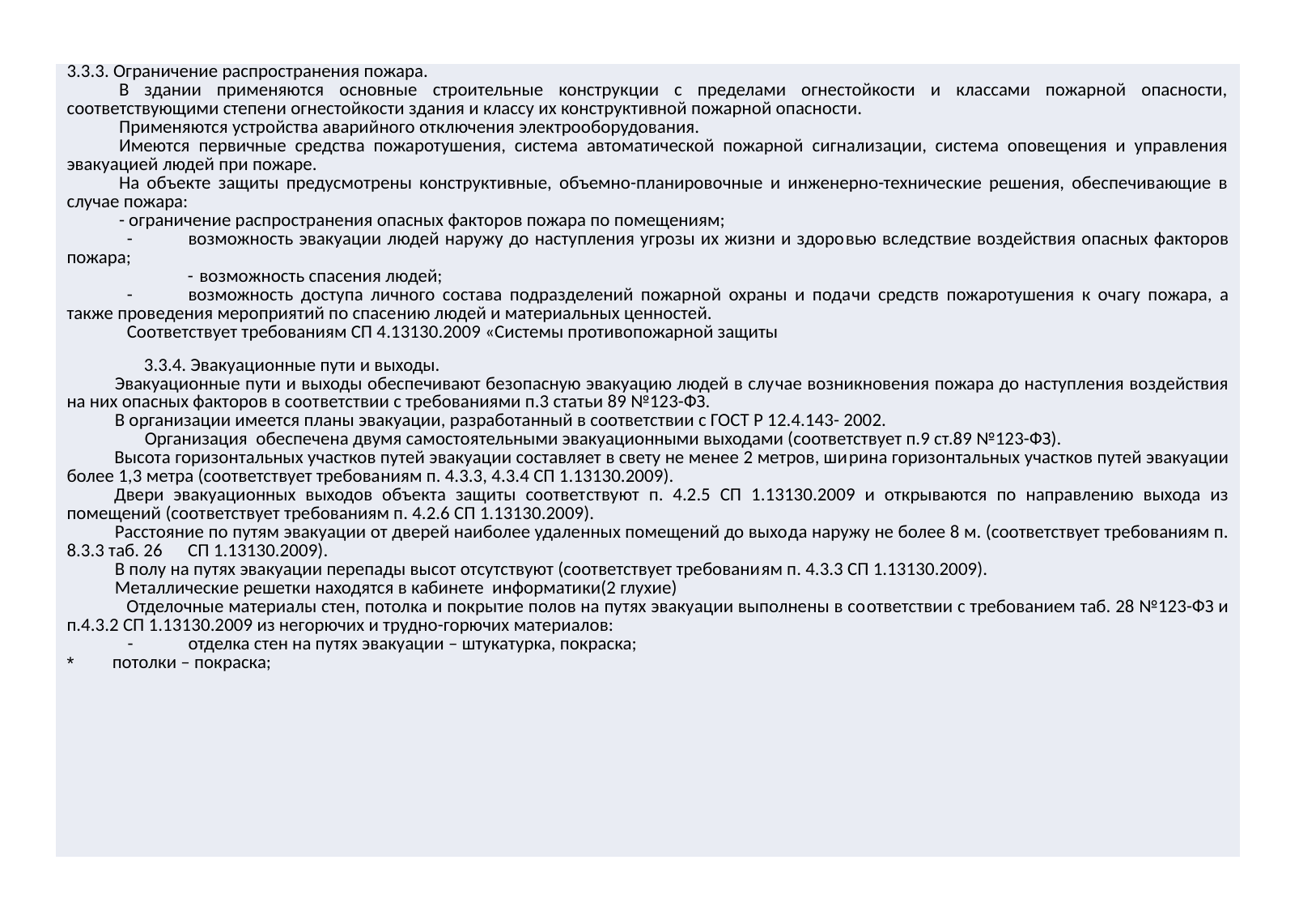

| 3.3.3. Ограничение распространения пожара. В здании применяются основные строительные конструкции с пределами огнестойкости и классами пожарной опасности, соответствующими степени огнестойкости здания и классу их конструктивной пожарной опасности. Применяются устройства аварийного отключения электрооборудования. Имеются первичные средства пожаротушения, система автоматической пожарной сигнализации, система оповещения и управления эвакуацией людей при пожаре. На объекте защиты предусмотрены конструктивные, объемно-планировочные и инженерно-технические решения, обеспечивающие в случае пожара: - ограничение распространения опасных факторов пожара по помещениям; - возможность эвакуации людей наружу до наступления угрозы их жизни и здоро­вью вследствие воздействия опасных факторов пожара; - возможность спасения людей; - возможность доступа личного состава подразделений пожарной охраны и пода­чи средств пожаротушения к очагу пожара, а также проведения мероприятий по спасе­нию людей и материальных ценностей. Соответствует требованиям СП 4.13130.2009 «Системы противопожарной защиты 3.3.4. Эвакуационные пути и выходы. Эвакуационные пути и выходы обеспечивают безопасную эвакуацию людей в слу­чае возникновения пожара до наступления воздействия на них опасных факторов в соот­ветствии с требованиями п.3 статьи 89 №123-ФЗ. В организации имеется планы эвакуации, разработанный в соответствии с ГОСТ Р 12.4.143- 2002. Организация обеспечена двумя самостоятельными эвакуационными выходами (соответствует п.9 ст.89 №123-ФЗ). Высота горизонтальных участков путей эвакуации составляет в свету не менее 2 метров, ши­рина горизонтальных участков путей эвакуации более 1,3 метра (соответствует требова­ниям п. 4.3.3, 4.3.4 СП 1.13130.2009). Двери эвакуационных выходов объекта защиты соответ­ствуют п. 4.2.5 СП 1.13130.2009 и открываются по направлению выхода из помещений (соот­ветствует требованиям п. 4.2.6 СП 1.13130.2009). Расстояние по путям эвакуации от дверей наиболее удаленных помещений до выхо­да наружу не более 8 м. (соответствует требованиям п. 8.3.3 таб. 26 СП 1.13130.2009). В полу на путях эвакуации перепады высот отсутствуют (соответствует требовани­ям п. 4.3.3 СП 1.13130.2009). Металлические решетки находятся в кабинете информатики(2 глухие) Отделочные материалы стен, потолка и покрытие полов на путях эвакуации выполнены в со­ответствии с требованием таб. 28 №123-ФЗ и п.4.3.2 СП 1.13130.2009 из негорючих и трудно-горючих материалов: - отделка стен на путях эвакуации – штукатурка, покраска; потолки – покраска; |
| --- |